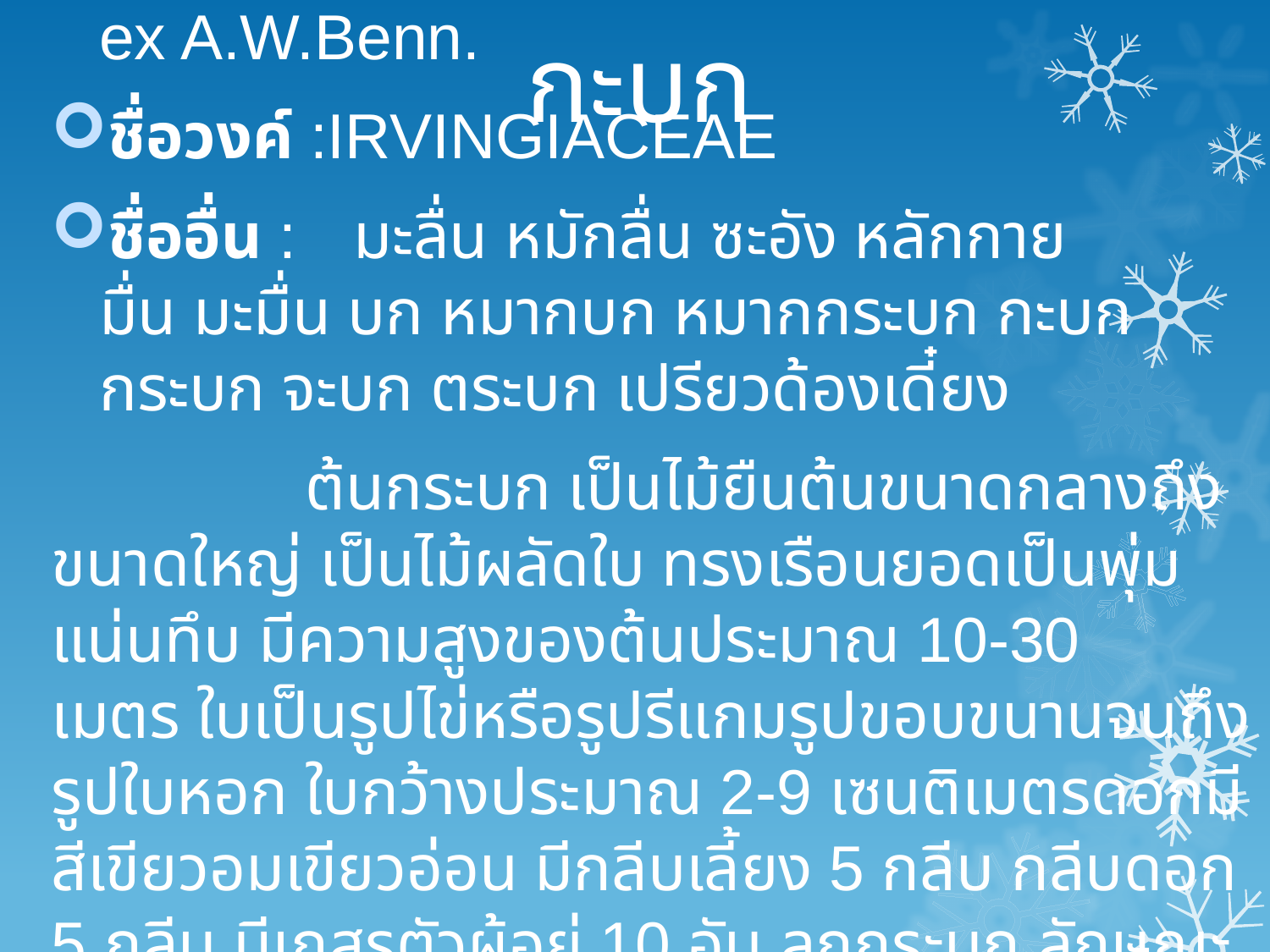

# กะบก
ชื่อวิทยาศาสตร์ : Irvingia malayana Oliv. ex A.W.Benn.
ชื่อวงค์ :IRVINGIACEAE
ชื่ออื่น :	มะลื่น หมักลื่น ซะอัง หลักกาย มื่น มะมื่น บก หมากบก หมากกระบก กะบกกระบก จะบก ตระบก เปรียวด้องเดี๋ยง
		ต้นกระบก เป็นไม้ยืนต้นขนาดกลางถึงขนาดใหญ่ เป็นไม้ผลัดใบ ทรงเรือนยอดเป็นพุ่มแน่นทึบ มีความสูงของต้นประมาณ 10-30 เมตร ใบเป็นรูปไข่หรือรูปรีแกมรูปขอบขนานจนถึงรูปใบหอก ใบกว้างประมาณ 2-9 เซนติเมตรดอกมีสีเขียวอมเขียวอ่อน มีกลีบเลี้ยง 5 กลีบ กลีบดอก 5 กลีบ มีเกสรตัวผู้อยู่ 10 อัน ลูกกระบก ลักษณะของผลเป็นรูปกลมรี หรือค่อนข้างเป็นรูปไข่ ลักษณะแบนเล็กน้อย